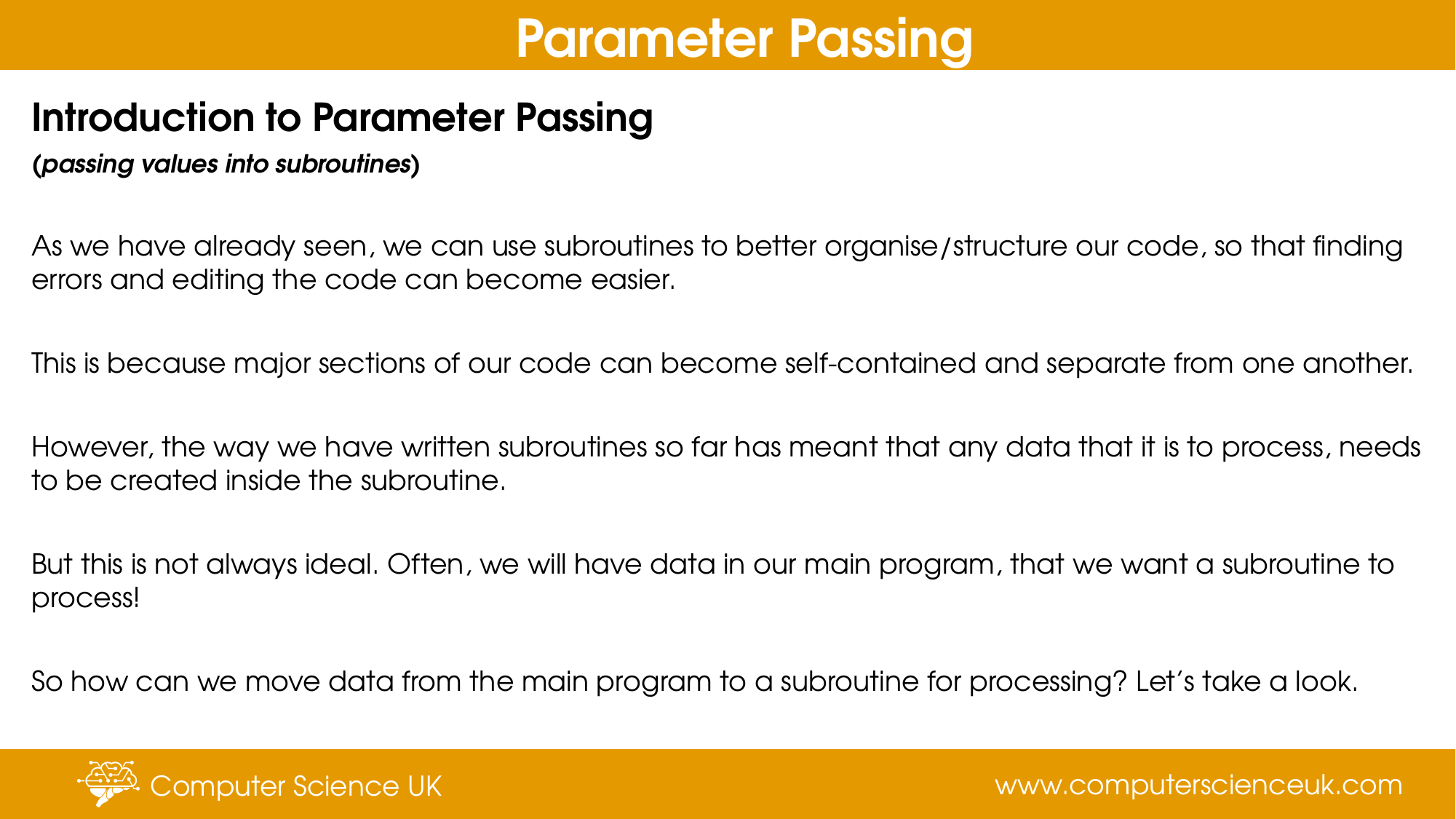

# Parameter Passing
Introduction to Parameter Passing
(passing values into subroutines)

As we have already seen, we can use subroutines to better organise/structure our code, so that finding errors and editing the code can become easier.

This is because major sections of our code can become self-contained and separate from one another.

However, the way we have written subroutines so far has meant that any data that it is to process, needs to be created inside the subroutine.

But this is not always ideal. Often, we will have data in our main program, that we want a subroutine to process!

So how can we move data from the main program to a subroutine for processing? Let’s take a look.